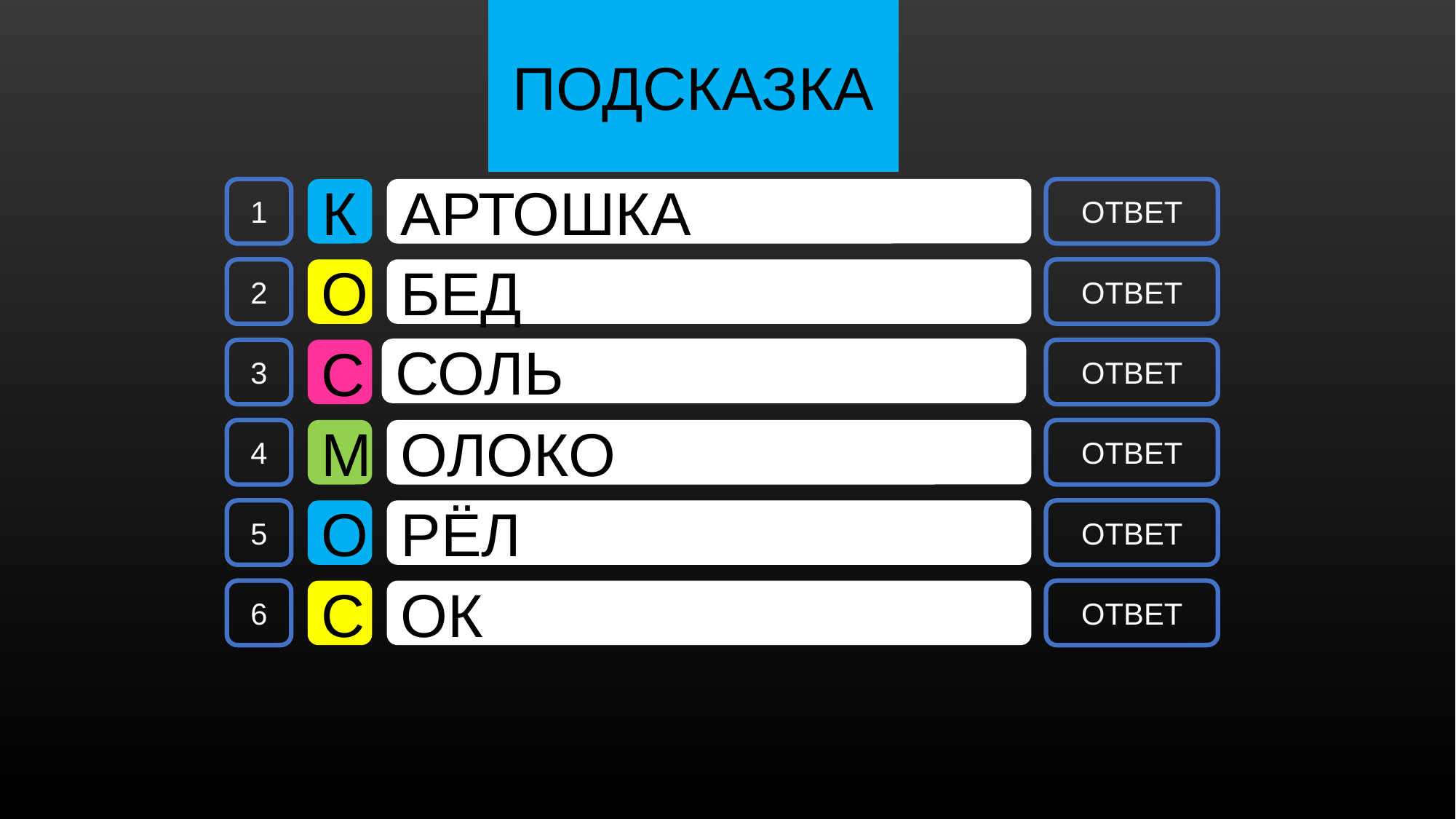

ПОДСКАЗКА
1
К
АРТОШКА
ОТВЕТ
2
О
БЕД
ОТВЕТ
СОЛЬ
3
С
ОТВЕТ
4
М
ОЛОКО
ОТВЕТ
5
О
РЁЛ
ОТВЕТ
6
С
ОК
ОТВЕТ